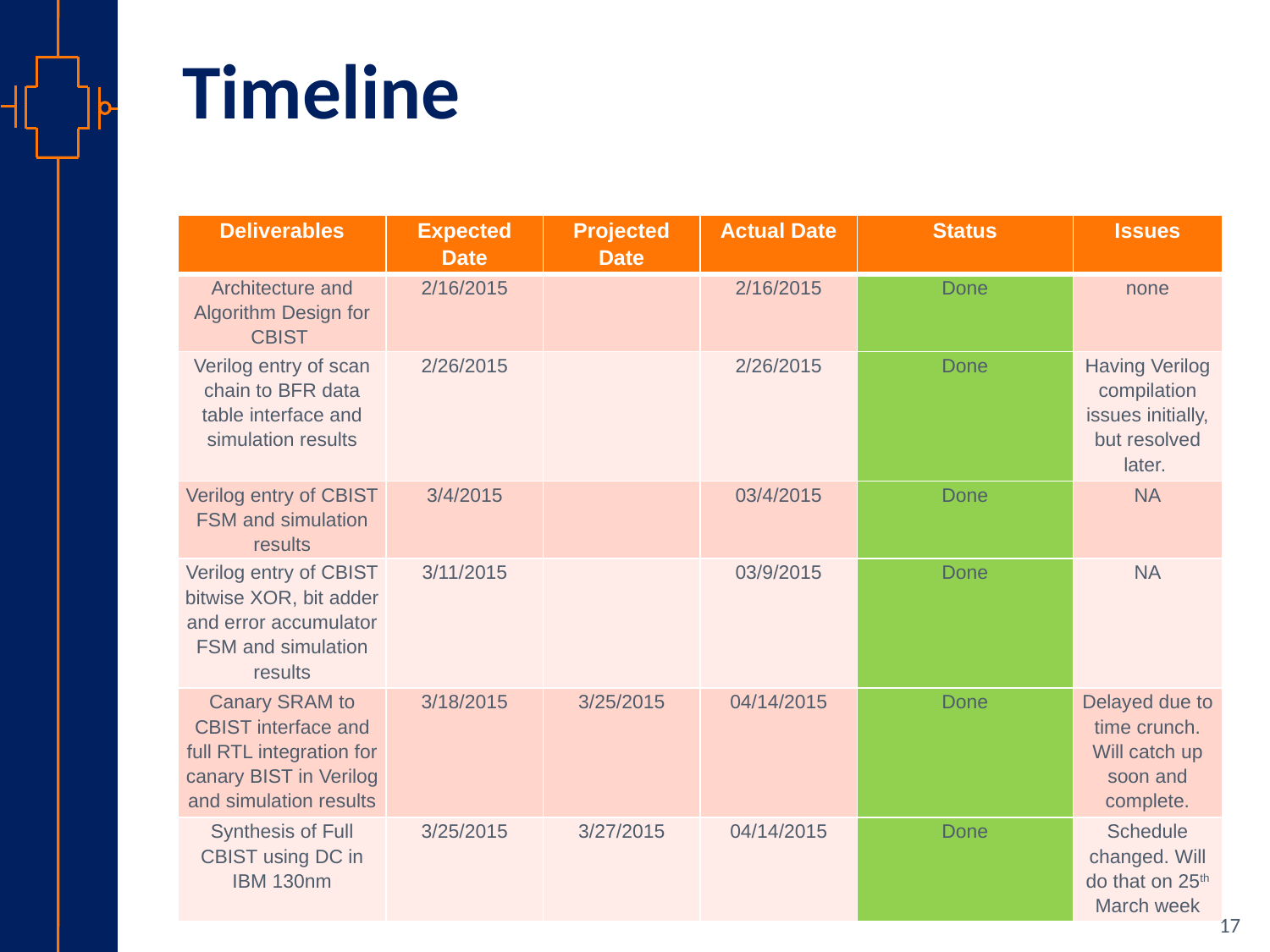

# Timeline
| Deliverables | Expected Date | Projected Date | Actual Date | Status | Issues |
| --- | --- | --- | --- | --- | --- |
| Architecture and Algorithm Design for CBIST | 2/16/2015 |  | 2/16/2015 | Done | none |
| Verilog entry of scan chain to BFR data table interface and simulation results | 2/26/2015 |  | 2/26/2015 | Done | Having Verilog compilation issues initially, but resolved later. |
| Verilog entry of CBIST FSM and simulation results | 3/4/2015 |  | 03/4/2015 | Done | NA |
| Verilog entry of CBIST bitwise XOR, bit adder and error accumulator FSM and simulation results | 3/11/2015 |  | 03/9/2015 | Done | NA |
| Canary SRAM to CBIST interface and full RTL integration for canary BIST in Verilog and simulation results | 3/18/2015 | 3/25/2015 | 04/14/2015 | Done | Delayed due to time crunch. Will catch up soon and complete. |
| Synthesis of Full CBIST using DC in IBM 130nm | 3/25/2015 | 3/27/2015 | 04/14/2015 | Done | Schedule changed. Will do that on 25th March week |
17